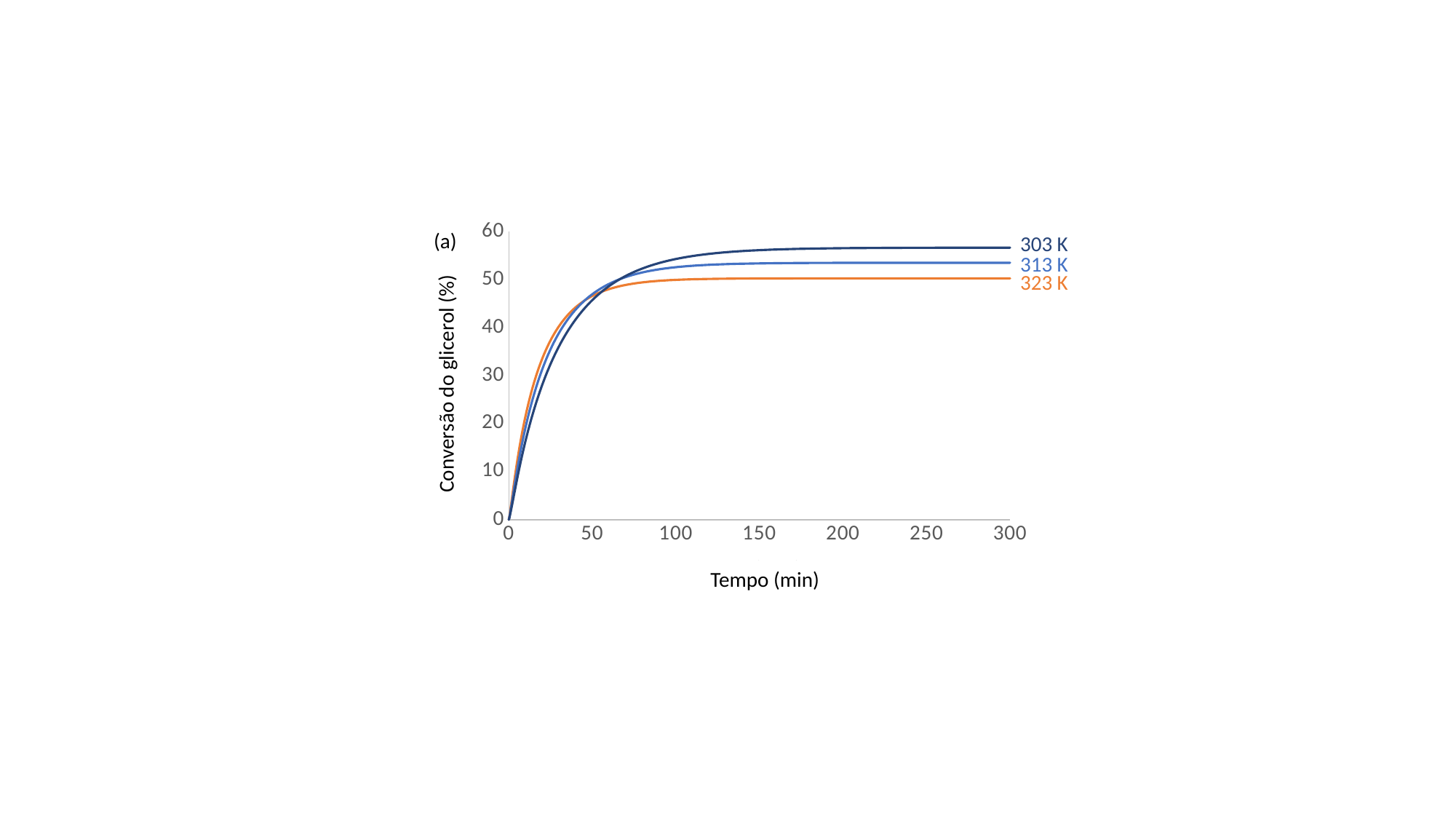

### Chart

| Category |  |  |  |
|---|---|---|---|
(a)
303 K
313 K
323 K
Conversão do glicerol (%)
Tempo (min)